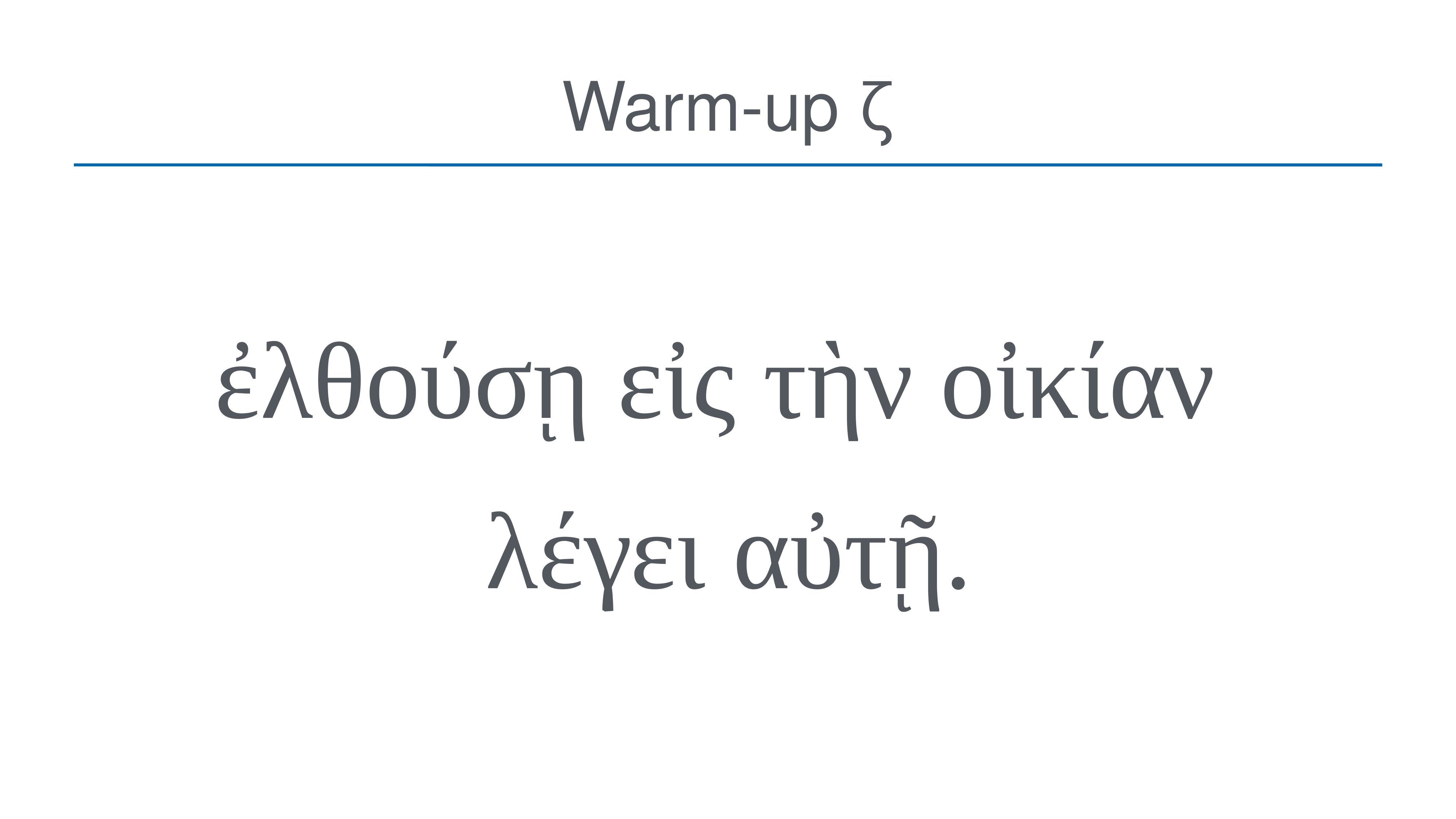

# Warm-up ζ
ἐλθούσῃ εἰς τὴν οἰκίαν
λέγει αὐτῇ.